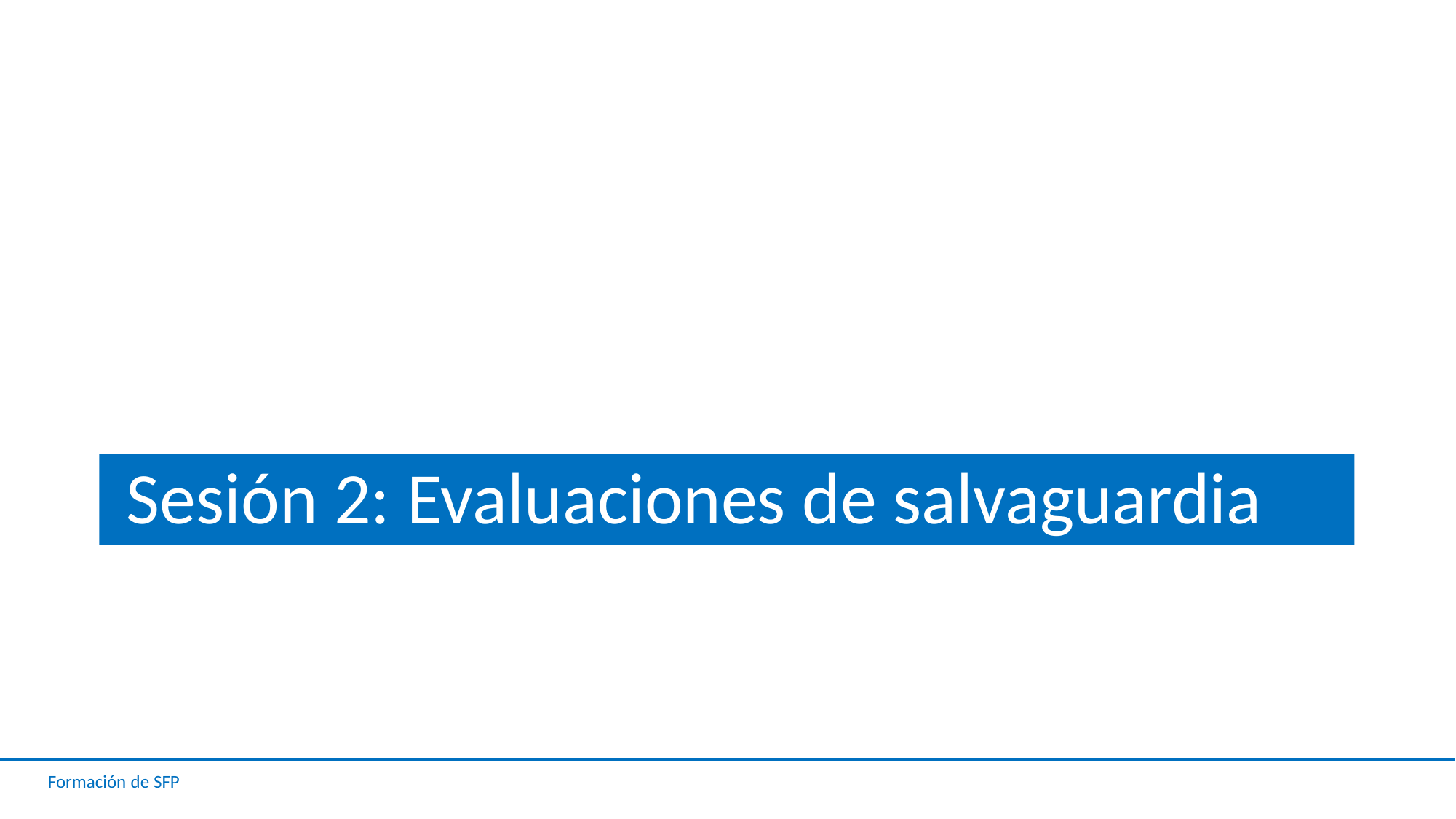

# Sesión 2: Evaluaciones de salvaguardia

Formación de SFP